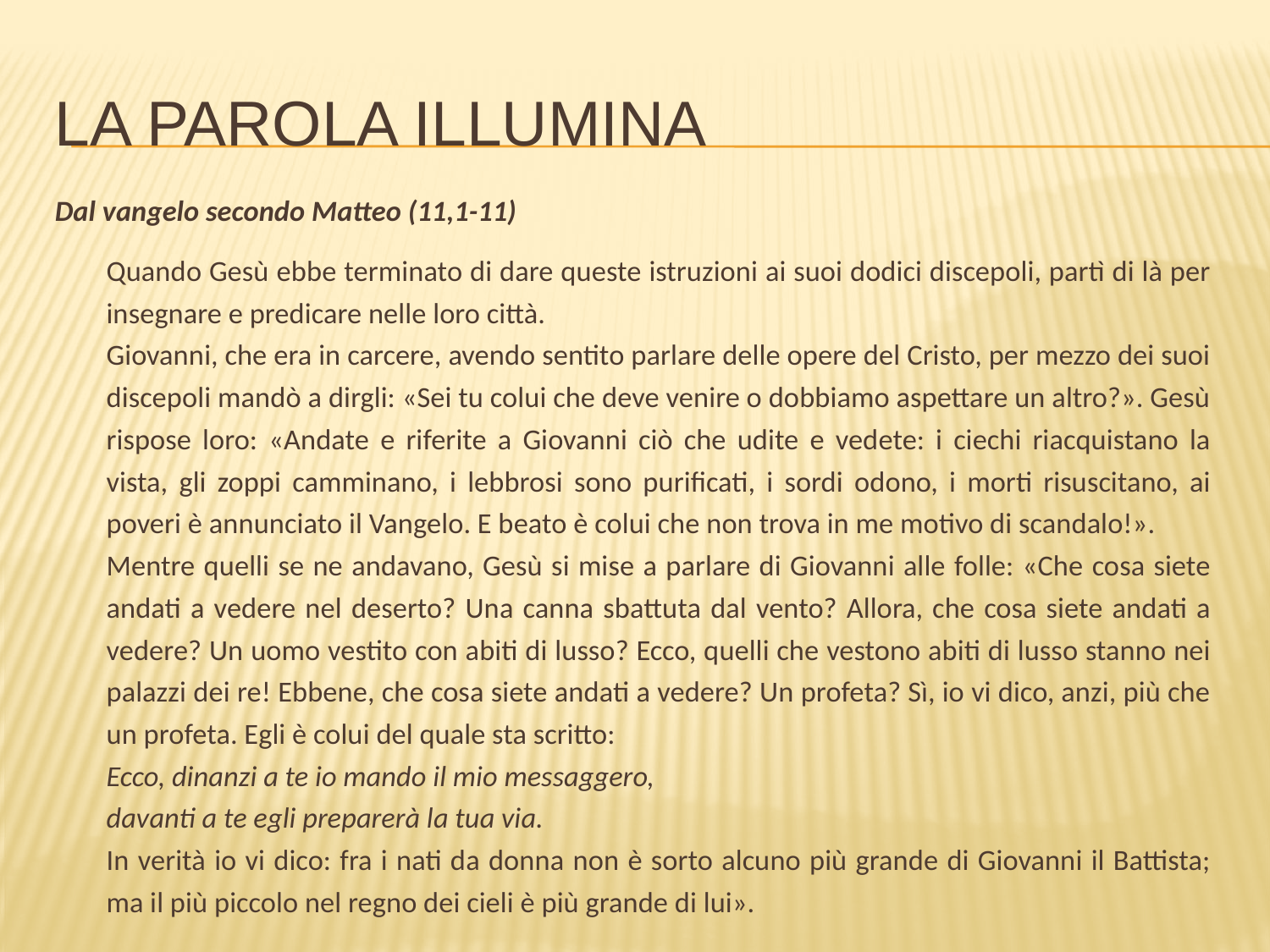

# La parola illumina
Dal vangelo secondo Matteo (11,1-11)

Quando Gesù ebbe terminato di dare queste istruzioni ai suoi dodici discepoli, partì di là per insegnare e predicare nelle loro città.
Giovanni, che era in carcere, avendo sentito parlare delle opere del Cristo, per mezzo dei suoi discepoli mandò a dirgli: «Sei tu colui che deve venire o dobbiamo aspettare un altro?». Gesù rispose loro: «Andate e riferite a Giovanni ciò che udite e vedete: i ciechi riacquistano la vista, gli zoppi camminano, i lebbrosi sono purificati, i sordi odono, i morti risuscitano, ai poveri è annunciato il Vangelo. E beato è colui che non trova in me motivo di scandalo!».
Mentre quelli se ne andavano, Gesù si mise a parlare di Giovanni alle folle: «Che cosa siete andati a vedere nel deserto? Una canna sbattuta dal vento? Allora, che cosa siete andati a vedere? Un uomo vestito con abiti di lusso? Ecco, quelli che vestono abiti di lusso stanno nei palazzi dei re! Ebbene, che cosa siete andati a vedere? Un profeta? Sì, io vi dico, anzi, più che un profeta. Egli è colui del quale sta scritto:
Ecco, dinanzi a te io mando il mio messaggero,
davanti a te egli preparerà la tua via.
In verità io vi dico: fra i nati da donna non è sorto alcuno più grande di Giovanni il Battista; ma il più piccolo nel regno dei cieli è più grande di lui».